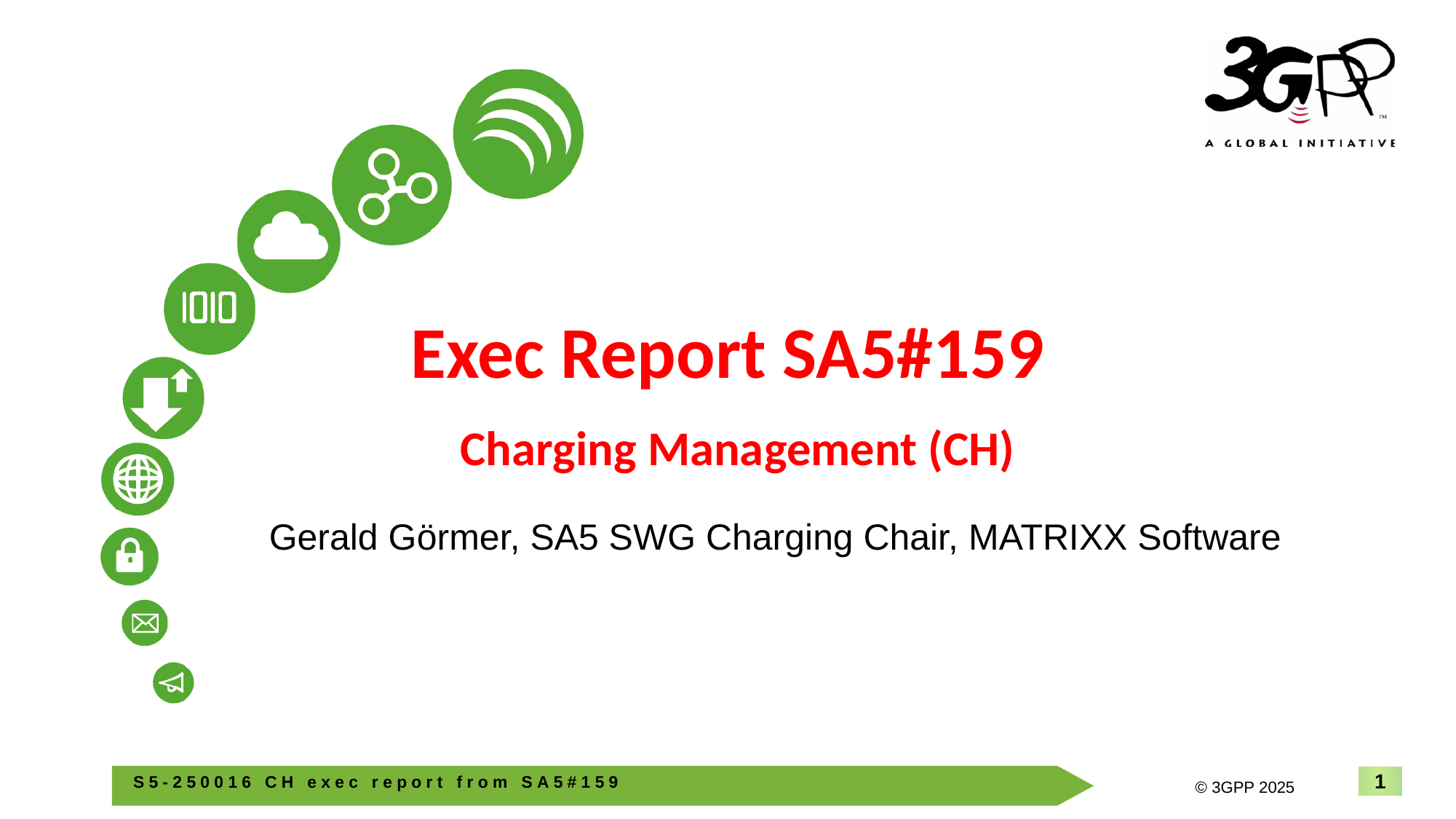

# Exec Report SA5#159 Charging Management (CH)
Gerald Görmer, SA5 SWG Charging Chair, MATRIXX Software